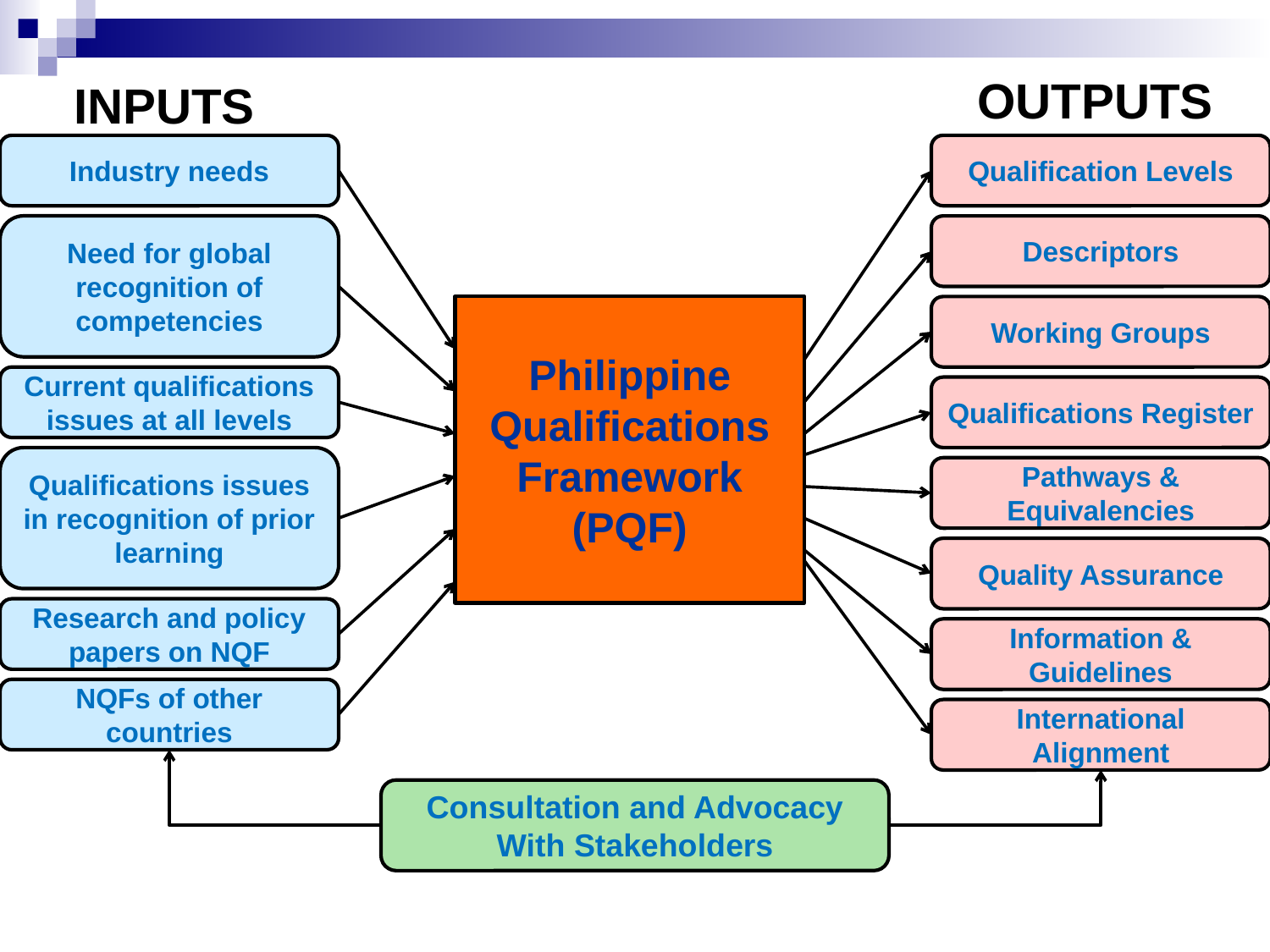

OUTPUTS
INPUTS
Industry needs
Qualification Levels
Need for global recognition of competencies
Descriptors
Philippine Qualifications Framework
(PQF)
Working Groups
Current qualifications issues at all levels
Qualifications Register
Qualifications issues in recognition of prior learning
Pathways & Equivalencies
Quality Assurance
Research and policy papers on NQF
Information & Guidelines
NQFs of other countries
International Alignment
Consultation and Advocacy
With Stakeholders